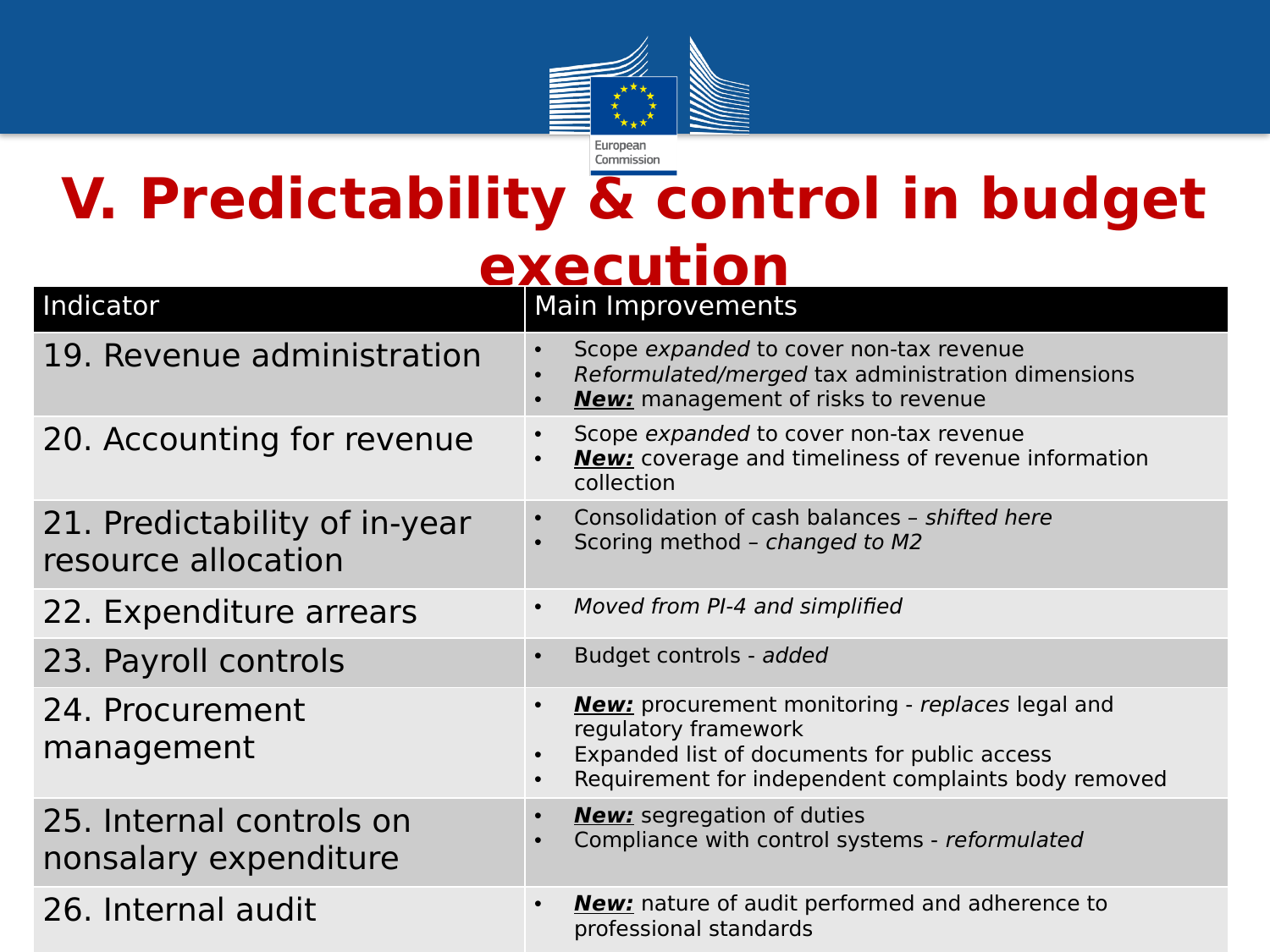

# V. Predictability & control in budget execution
| Indicator | Main Improvements |
| --- | --- |
| 19. Revenue administration | Scope expanded to cover non-tax revenue Reformulated/merged tax administration dimensions New: management of risks to revenue |
| 20. Accounting for revenue | Scope expanded to cover non-tax revenue New: coverage and timeliness of revenue information collection |
| 21. Predictability of in-year resource allocation | Consolidation of cash balances – shifted here Scoring method – changed to M2 |
| 22. Expenditure arrears | Moved from PI-4 and simplified |
| 23. Payroll controls | Budget controls - added |
| 24. Procurement management | New: procurement monitoring - replaces legal and regulatory framework Expanded list of documents for public access Requirement for independent complaints body removed |
| 25. Internal controls on nonsalary expenditure | New: segregation of duties Compliance with control systems - reformulated |
| 26. Internal audit | New: nature of audit performed and adherence to professional standards |
12